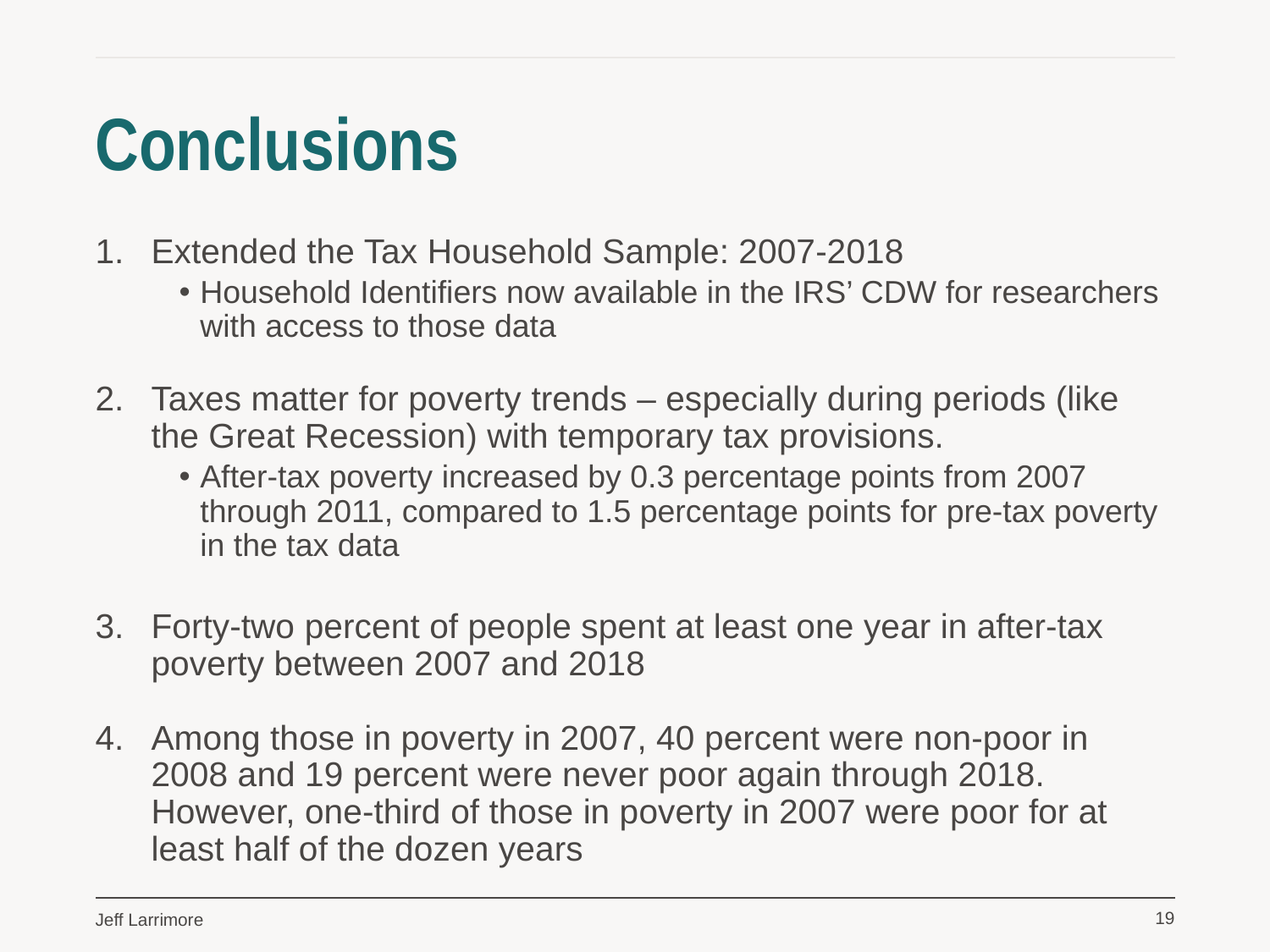

# Conclusions
Extended the Tax Household Sample: 2007-2018
Household Identifiers now available in the IRS’ CDW for researchers with access to those data

Taxes matter for poverty trends – especially during periods (like the Great Recession) with temporary tax provisions.
After-tax poverty increased by 0.3 percentage points from 2007 through 2011, compared to 1.5 percentage points for pre-tax poverty in the tax data

Forty-two percent of people spent at least one year in after-tax poverty between 2007 and 2018

Among those in poverty in 2007, 40 percent were non-poor in 2008 and 19 percent were never poor again through 2018. However, one-third of those in poverty in 2007 were poor for at least half of the dozen years